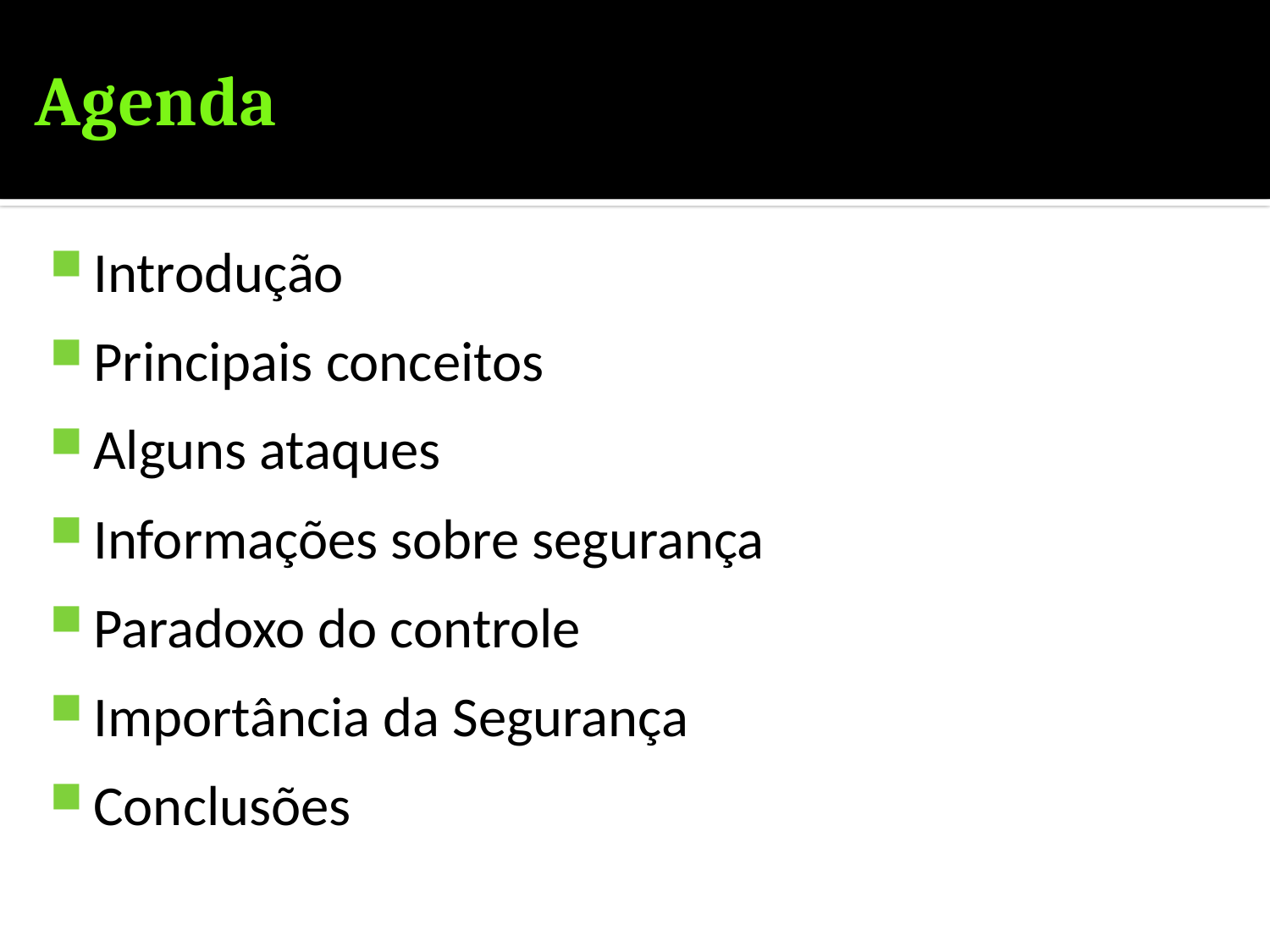

# Agenda
Introdução
Principais conceitos
Alguns ataques
Informações sobre segurança
Paradoxo do controle
Importância da Segurança
Conclusões